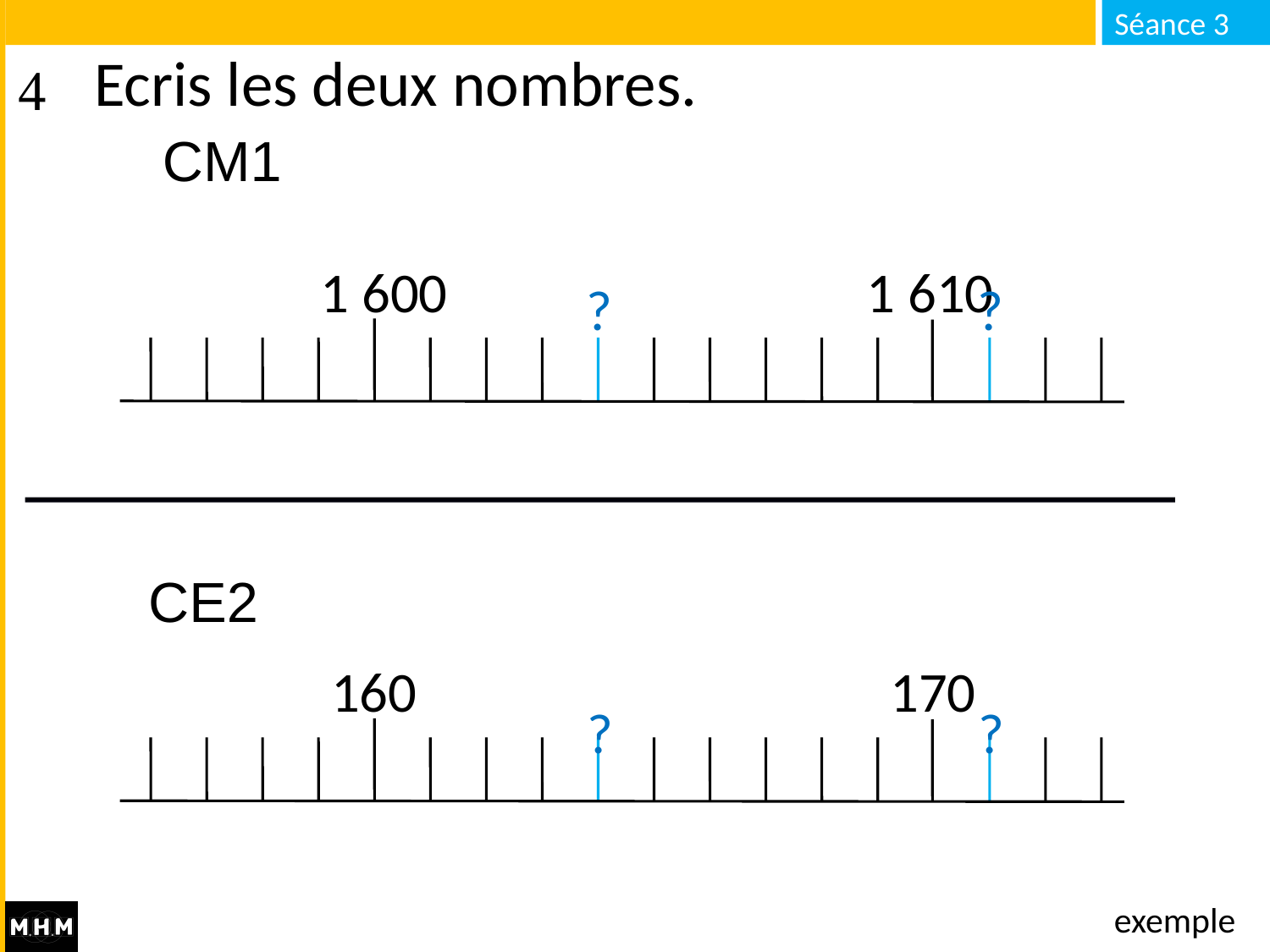

# Ecris les deux nombres.
CM1
1 600
1 610
?
?

CE2
160
170
?
?
exemple